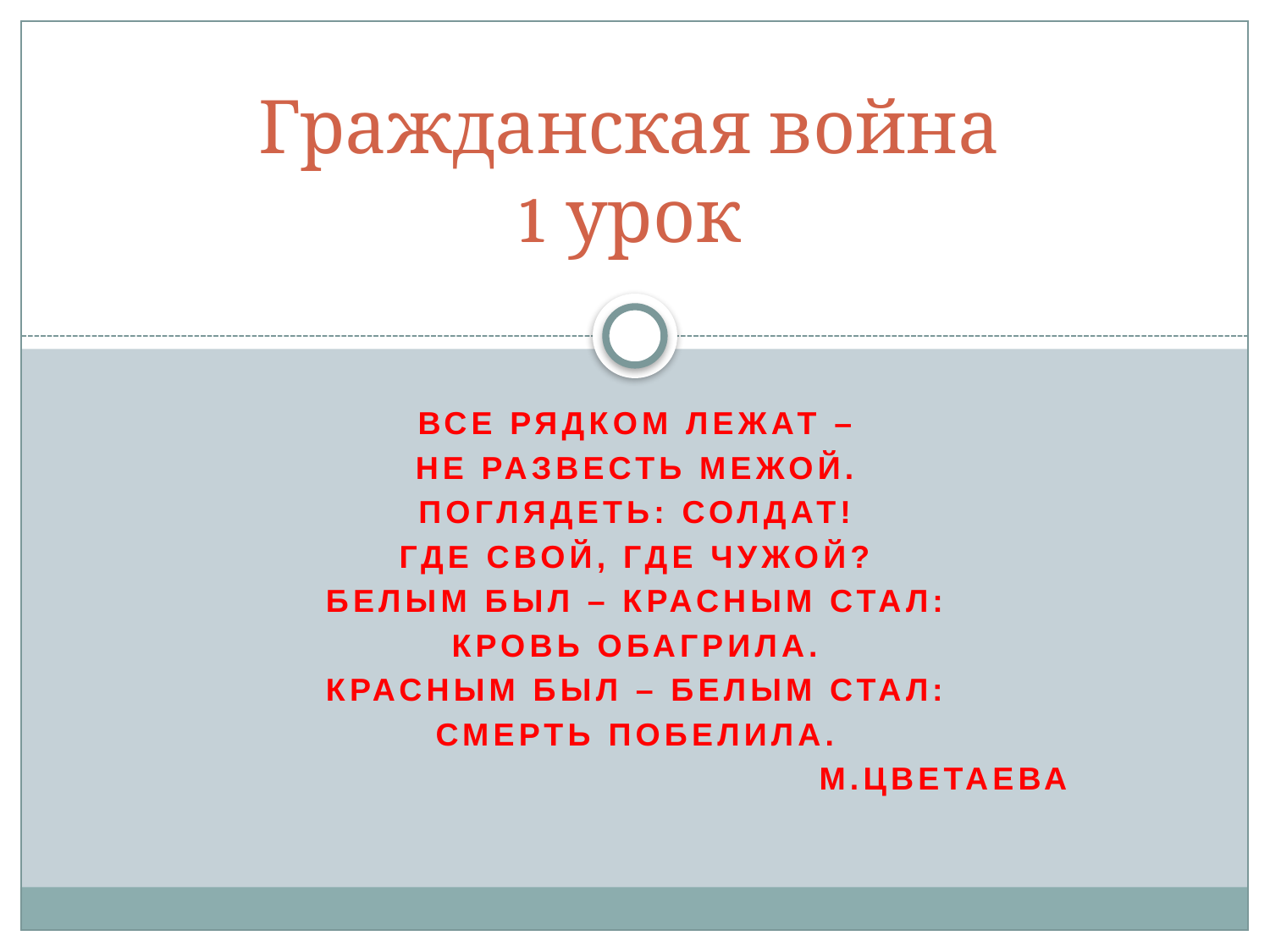

# Гражданская война 1 урок
Все рядком лежат –
Не развесть межой.
Поглядеть: солдат!
Где свой, где чужой?
Белым был – красным стал:
Кровь обагрила.
Красным был – белым стал:
Смерть побелила.
М.Цветаева